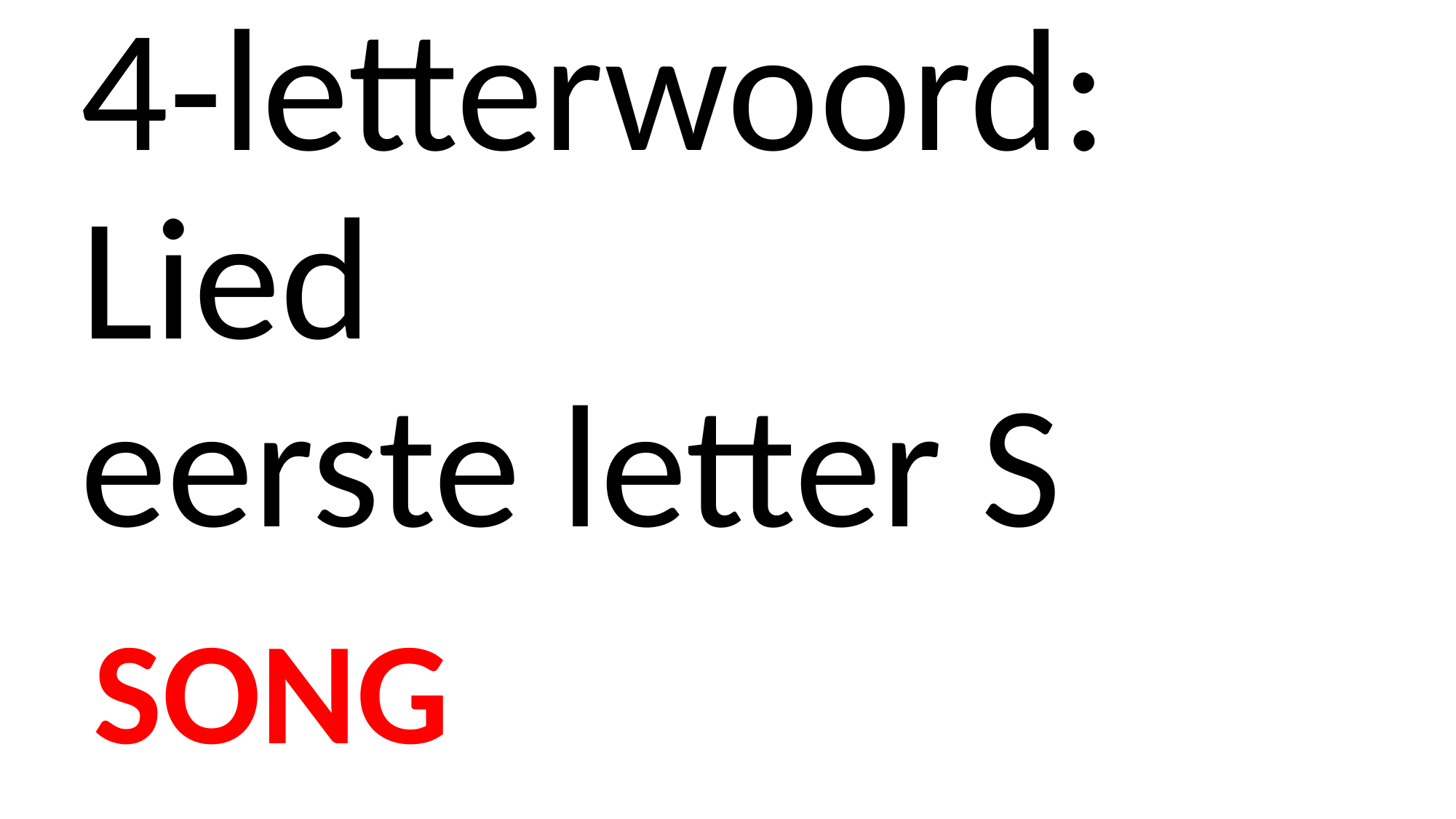

# 4-letterwoord: Lied eerste letter S
SONG